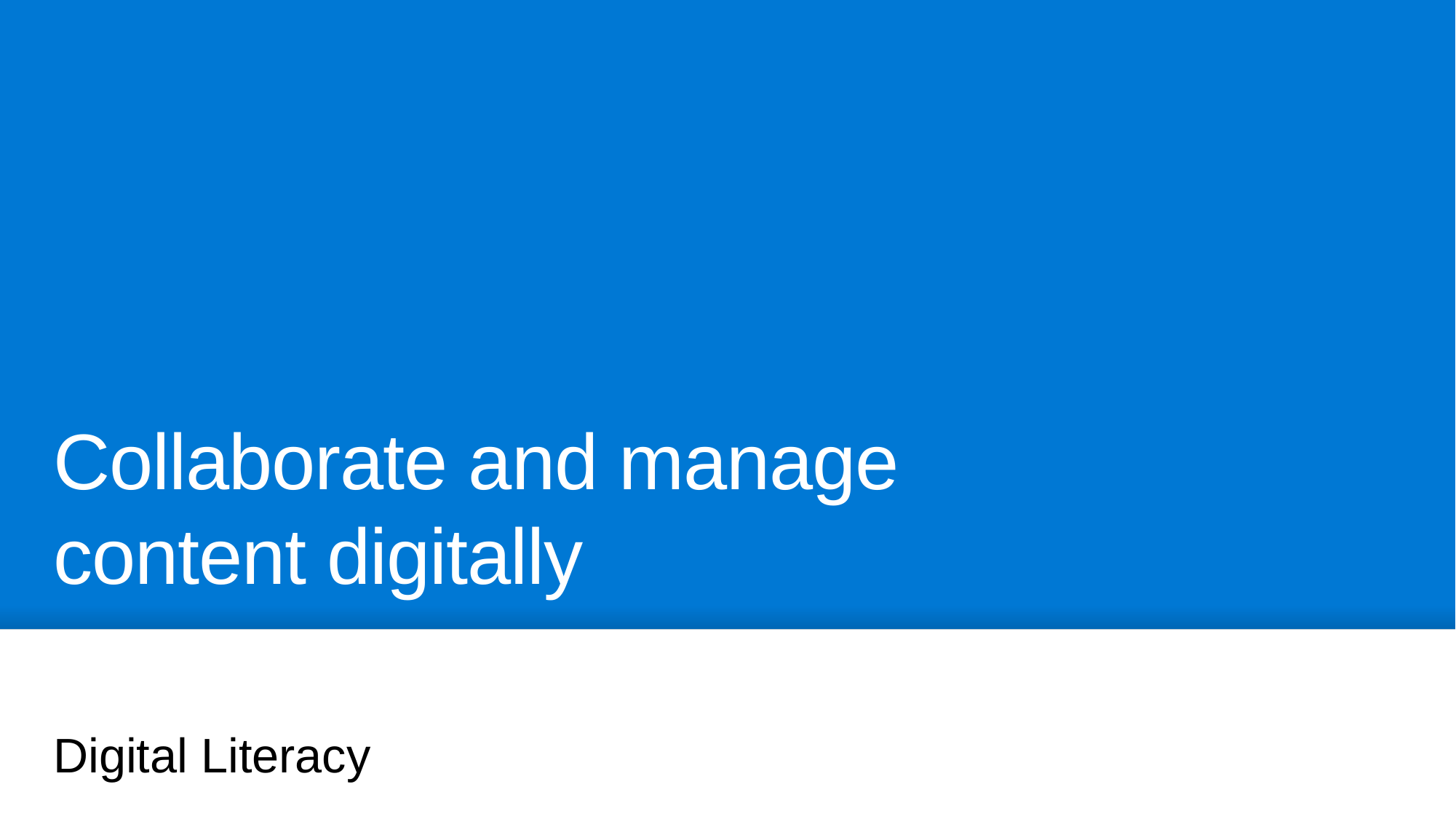

# Collaborate and manage content digitally
Digital Literacy